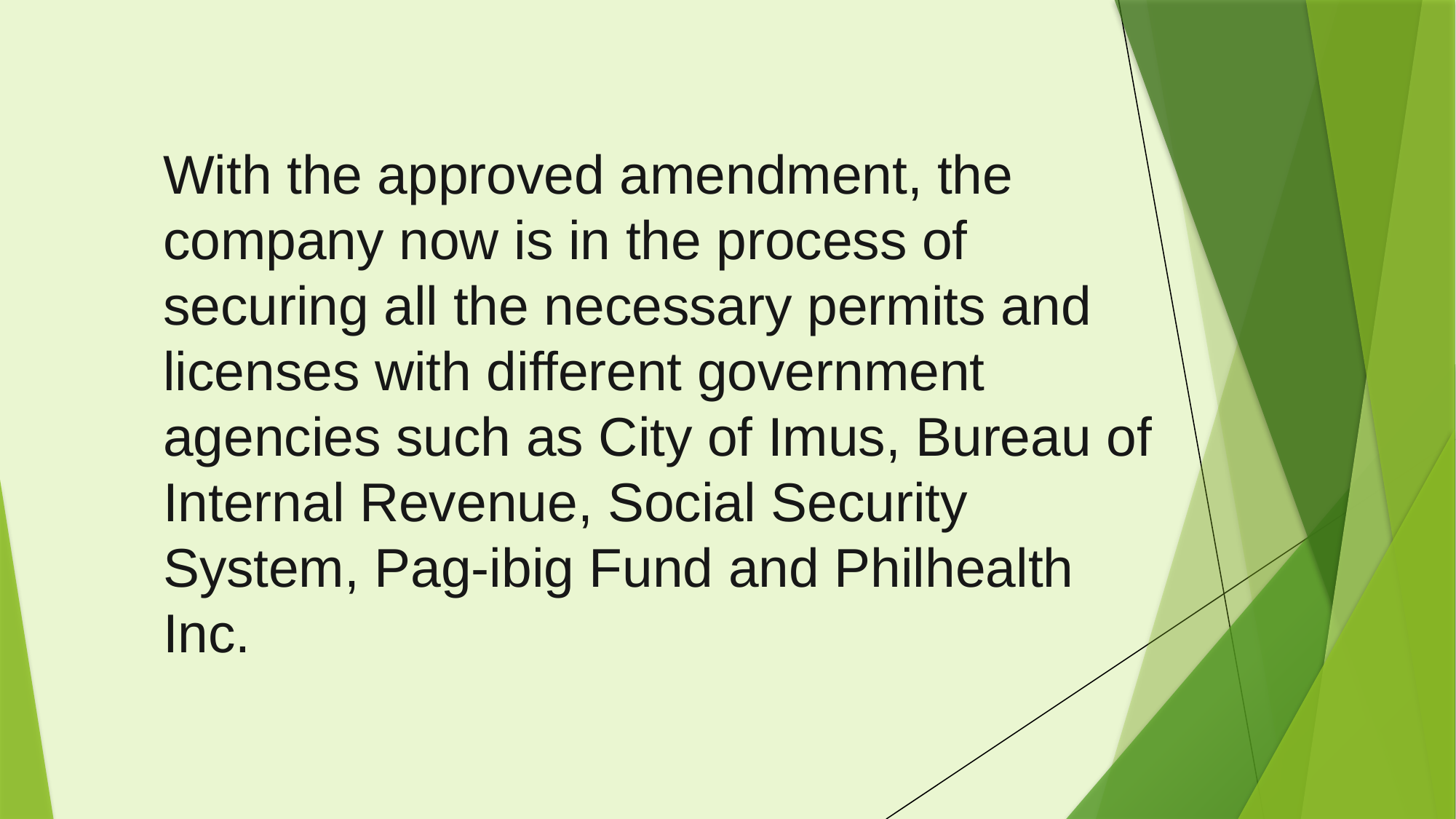

With the approved amendment, the company now is in the process of securing all the necessary permits and licenses with different government agencies such as City of Imus, Bureau of Internal Revenue, Social Security System, Pag-ibig Fund and Philhealth Inc.